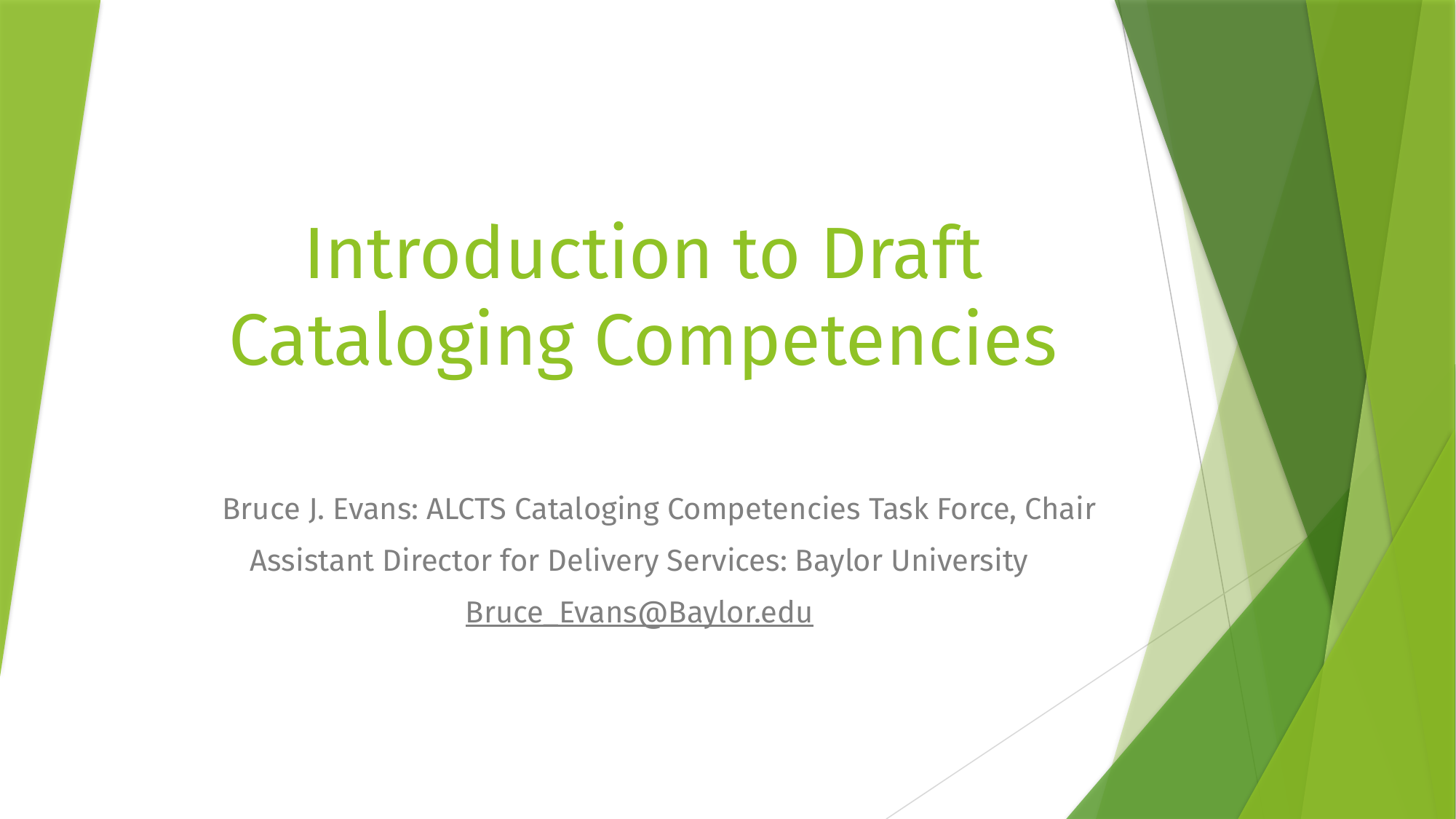

# Introduction to Draft Cataloging Competencies
Bruce J. Evans: ALCTS Cataloging Competencies Task Force, Chair
Assistant Director for Delivery Services: Baylor University
Bruce_Evans@Baylor.edu